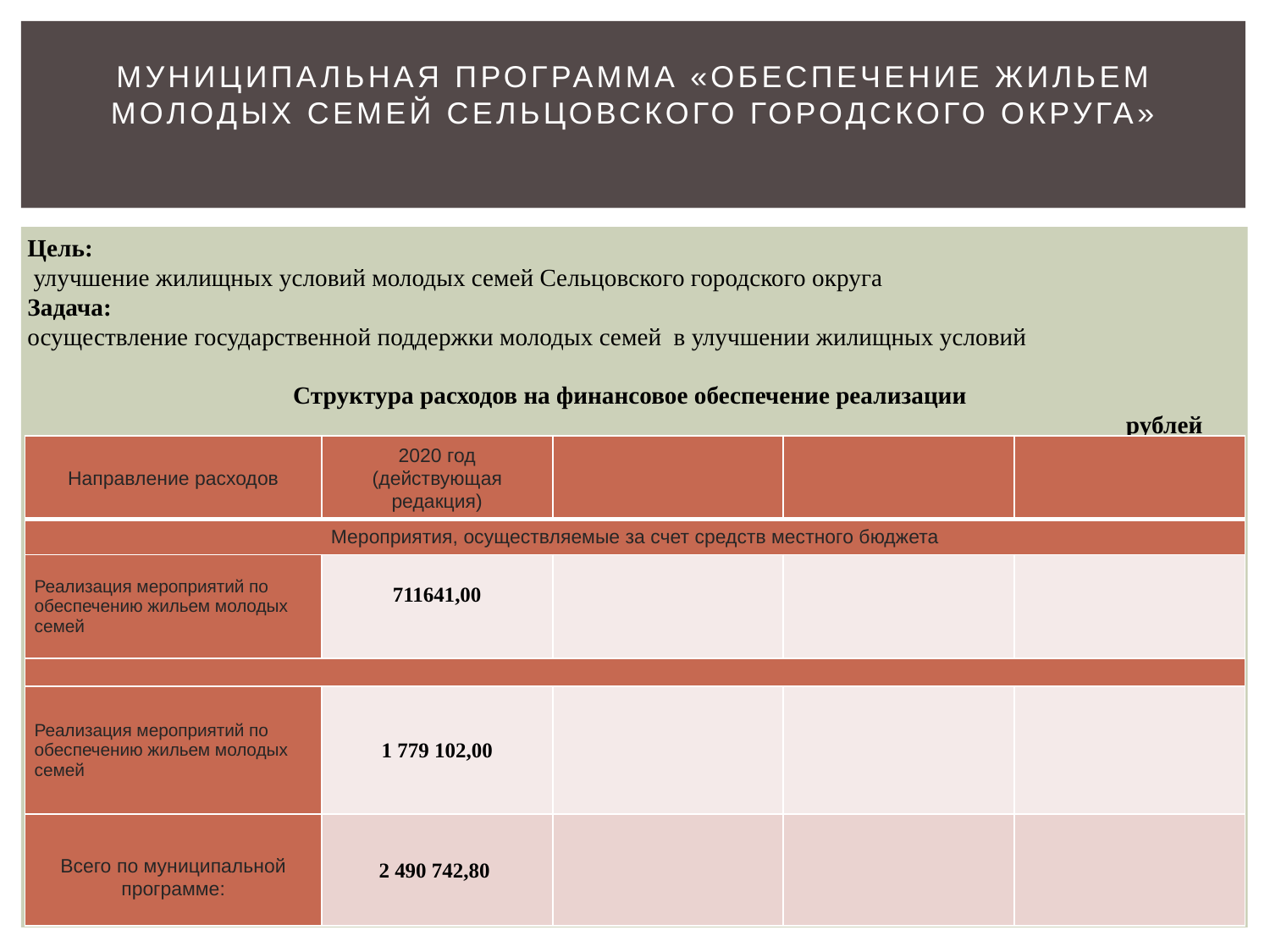

# Муниципальная программа «Обеспечение жильем молодых семей Сельцовского городского округа»
Цель:
 улучшение жилищных условий молодых семей Сельцовского городского округа
Задача:
осуществление государственной поддержки молодых семей  в улучшении жилищных условий
Структура расходов на финансовое обеспечение реализации
рублей
| Направление расходов | 2020 год (действующая редакция) |  |  |  |
| --- | --- | --- | --- | --- |
| Мероприятия, осуществляемые за счет средств местного бюджета |  |  |  |  |
| Реализация мероприятий по обеспечению жильем молодых семей | 711641,00 |  |  |  |
|  |  |  |  |  |
| Реализация мероприятий по обеспечению жильем молодых семей | 1 779 102,00 |  |  |  |
| Всего по муниципальной программе: | 2 490 742,80 |  |  |  |